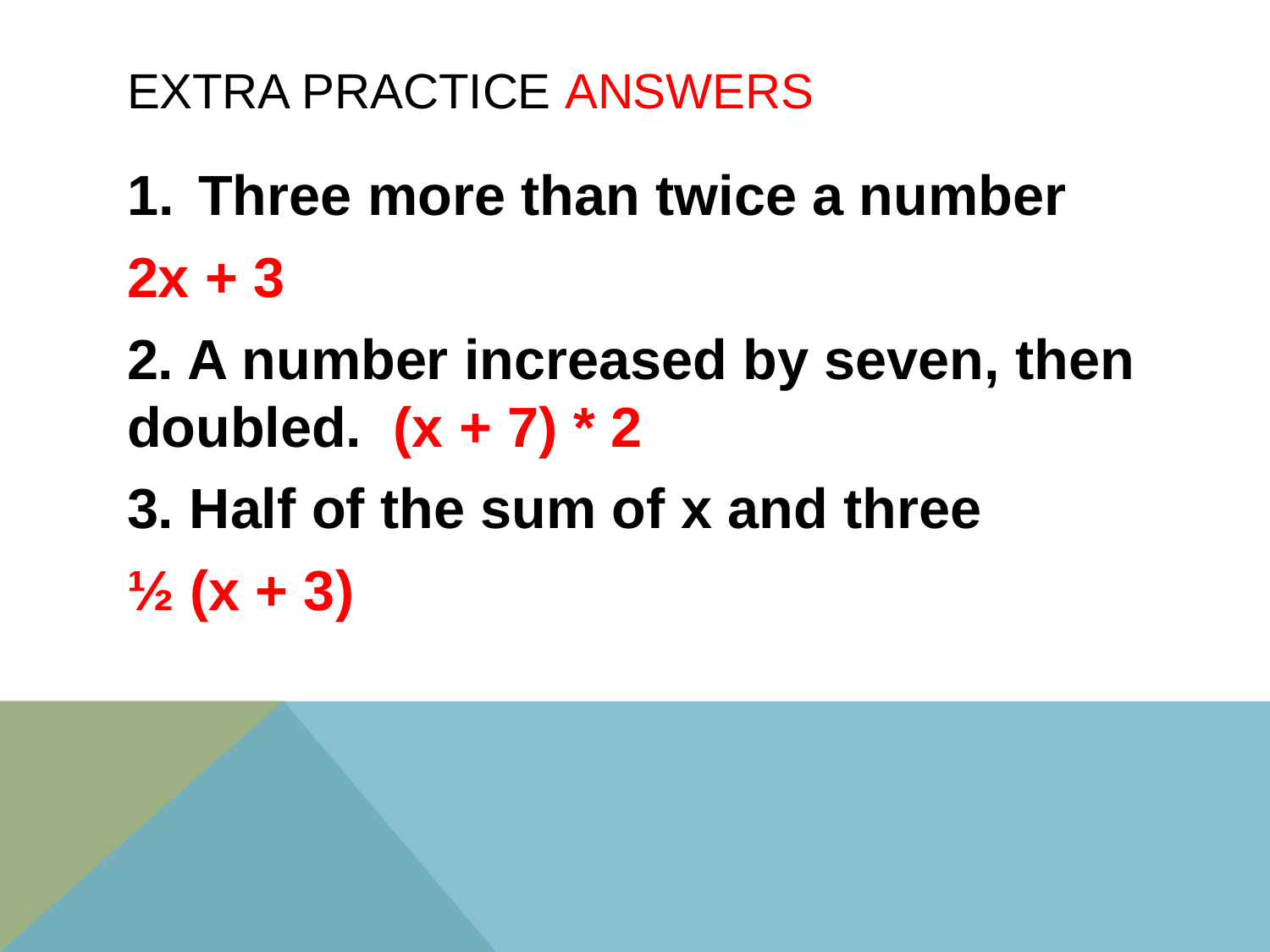

# Extra practice Answers
Three more than twice a number
2x + 3
2. A number increased by seven, then doubled.  (x + 7) * 2
3. Half of the sum of x and three
½ (x + 3)